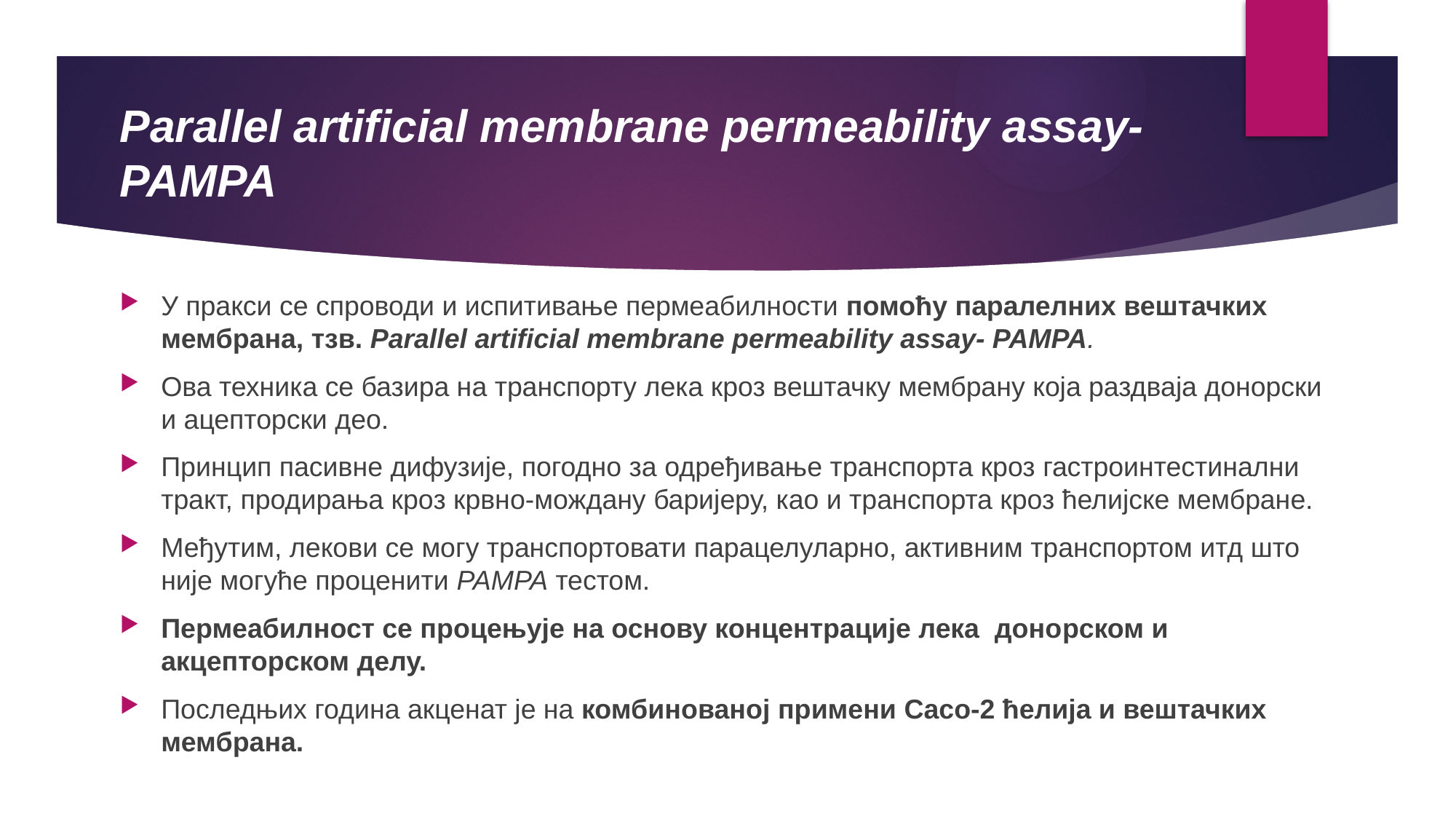

Parallel artificial membrane permeability assay- PAMPA
У пракси се спроводи и испитивање пермеабилности помоћу паралелних вештачких мембрана, тзв. Parallel artificial membrane permeability assay- PAMPA.
Ова техника се базира на транспорту лека кроз вештачку мембрану која раздваја донорски и ацепторски део.
Принцип пасивне дифузије, погодно за одређивање транспорта кроз гастроинтестинални тракт, продирања кроз крвно-мождану баријеру, као и транспорта кроз ћелијске мембране.
Међутим, лекови се могу транспортовати парацелуларно, активним транспортом итд што није могуће проценити PAMPA тестом.
Пермеабилност се процењује на основу концентрације лека  донорском и акцепторском делу.
Последњих година акценат је на комбинованој примени Caco-2 ћелија и вештачких мембрана.